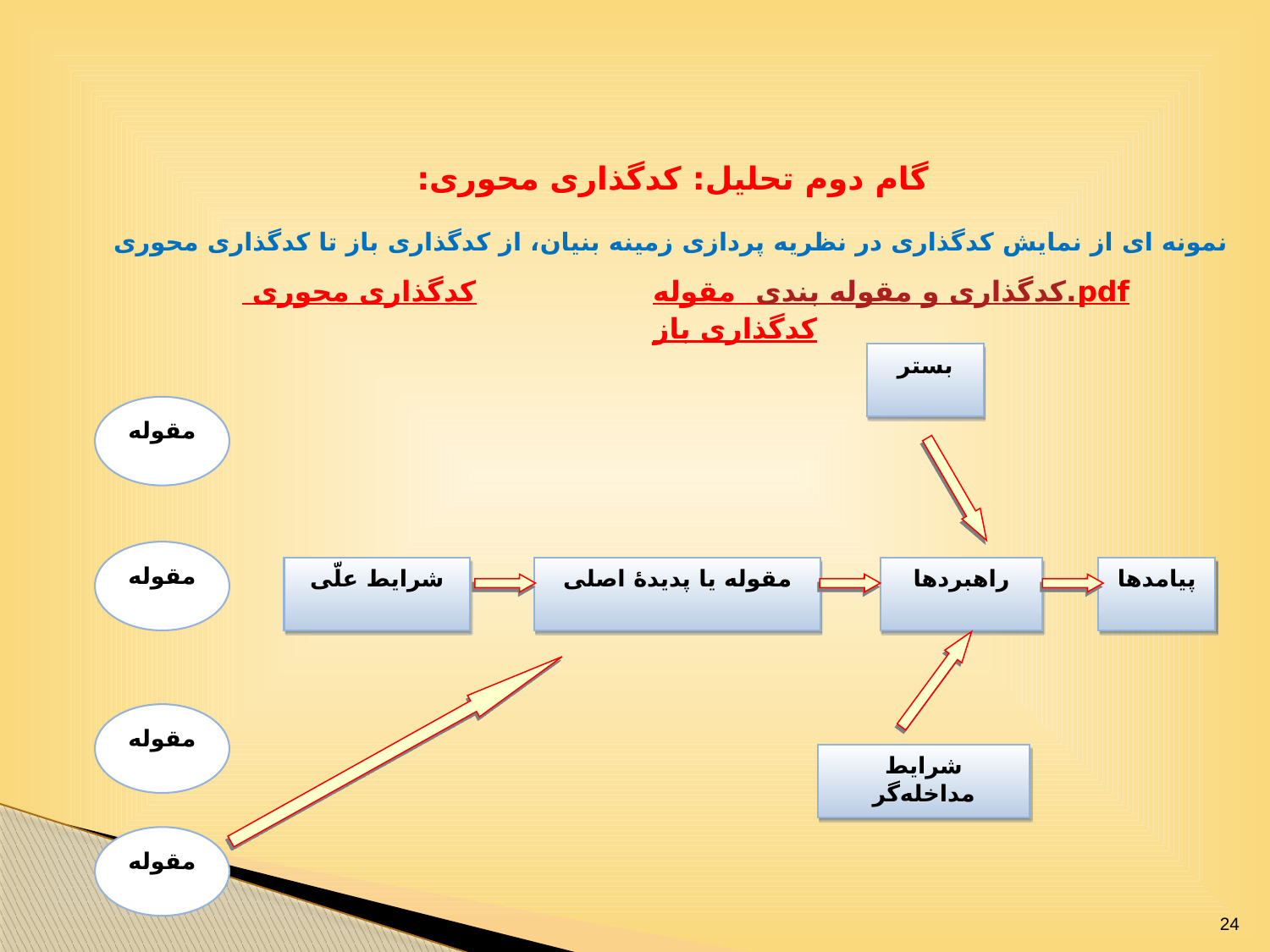

گام دوم تحلیل: کدگذاری محوری:

نمونه ای از نمایش کدگذاری در نظریه پردازی زمینه بنیان، از کدگذاری باز تا کدگذاری محوری

| کدگذاری محوری | کدگذاری و مقوله بندی.pdf مقوله کدگذاری باز |
| --- | --- |
بستر
مقوله

مقوله
شرایط علّی
مقوله یا پدیدۀ اصلی
راهبردها
پیامدها

مقوله
شرایط مداخله‌گر
مقوله

24